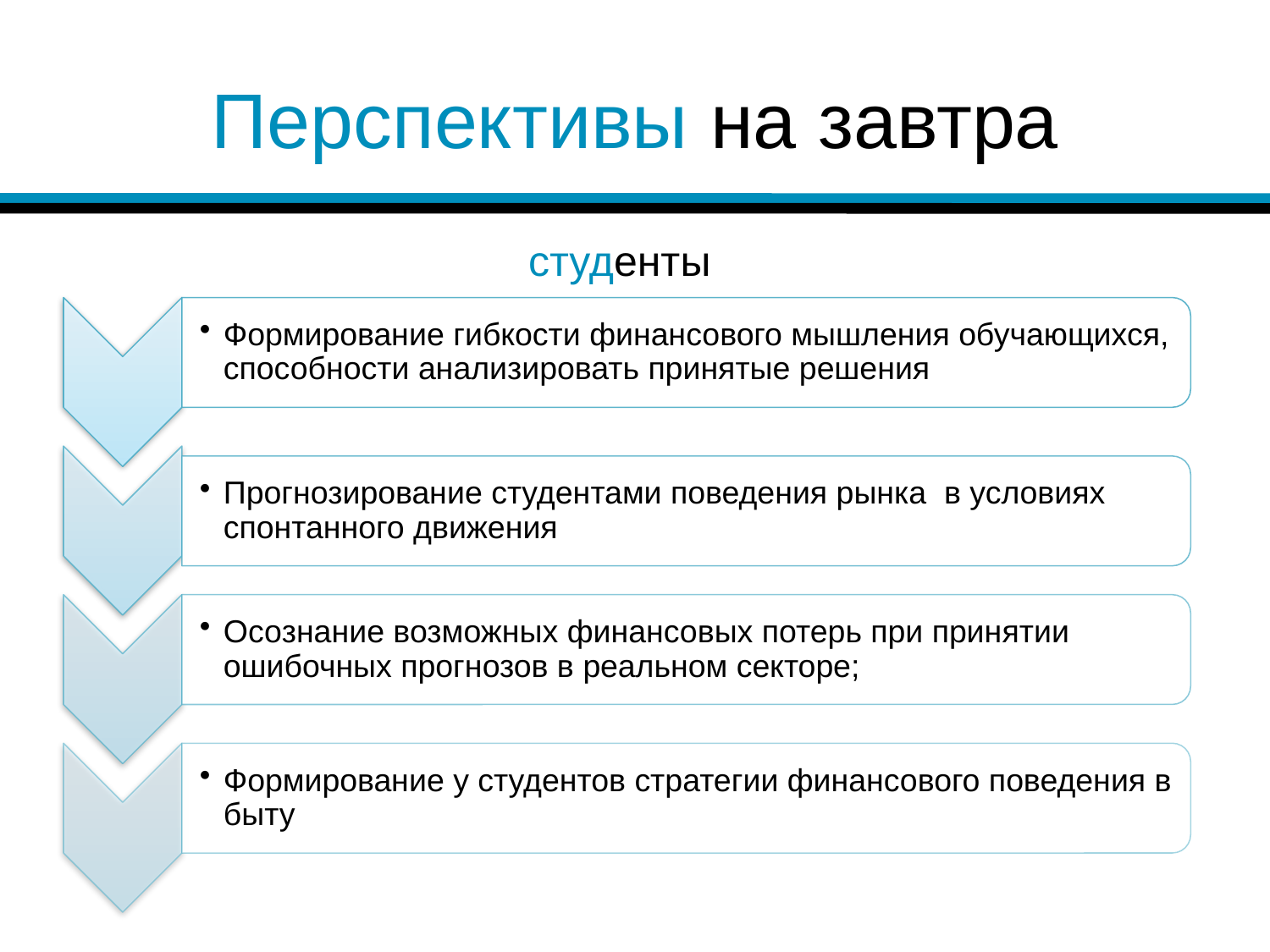

# Перспективы на завтра
студенты

Формирование гибкости финансового мышления обучающихся, способности анализировать принятые решения

Прогнозирование студентами поведения рынка  в условиях спонтанного движения

Осознание возможных финансовых потерь при принятии ошибочных прогнозов в реальном секторе;

Формирование у студентов стратегии финансового поведения в быту